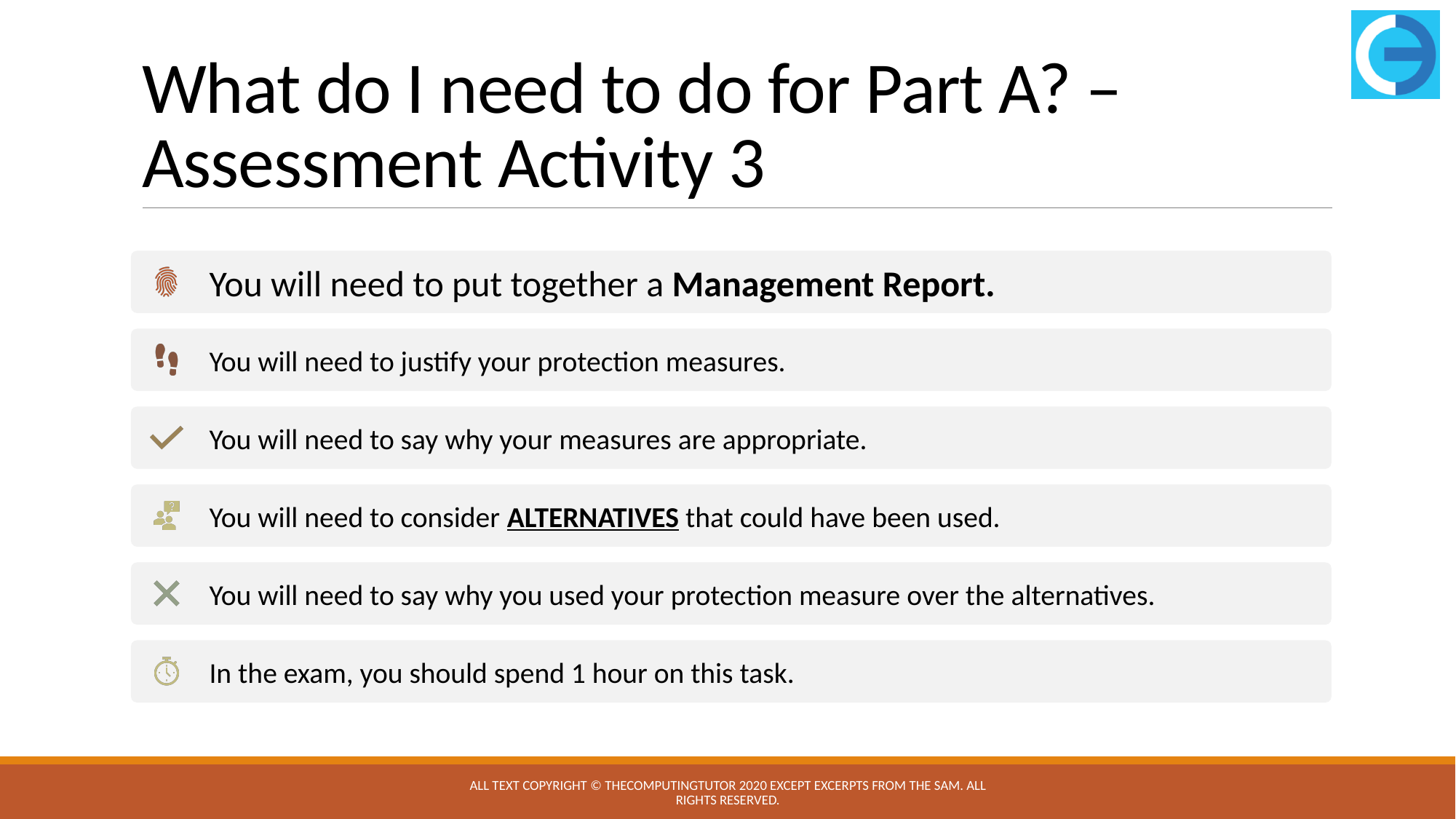

# What do I need to do for Part A? – Assessment Activity 3
You will need to put together a Management Report.
You will need to justify your protection measures.
You will need to say why your measures are appropriate.
You will need to consider ALTERNATIVES that could have been used.
You will need to say why you used your protection measure over the alternatives.
In the exam, you should spend 1 hour on this task.
All text copyright © TheComputingTutor 2020 except excerpts from the SAM. All rights Reserved.